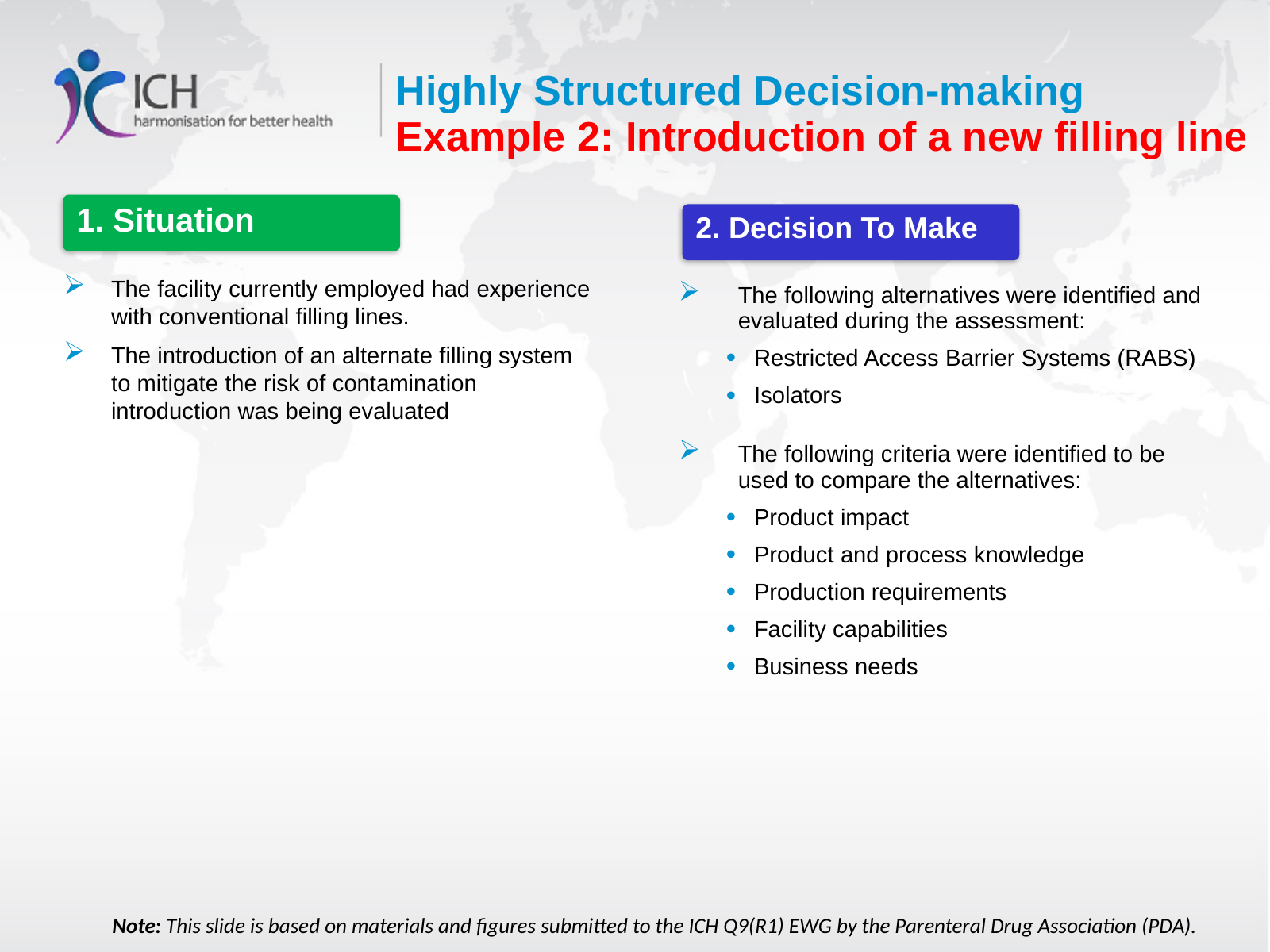

# Highly Structured Decision-making Example 2: Introduction of a new filling line
1. Situation

2. Decision To Make
The facility currently employed had experience with conventional filling lines.
The introduction of an alternate filling system to mitigate the risk of contamination introduction was being evaluated
The following alternatives were identified and evaluated during the assessment:
Restricted Access Barrier Systems (RABS)
Isolators

The following criteria were identified to be used to compare the alternatives:
Product impact
Product and process knowledge
Production requirements
Facility capabilities
Business needs
Note: This slide is based on materials and figures submitted to the ICH Q9(R1) EWG by the Parenteral Drug Association (PDA).